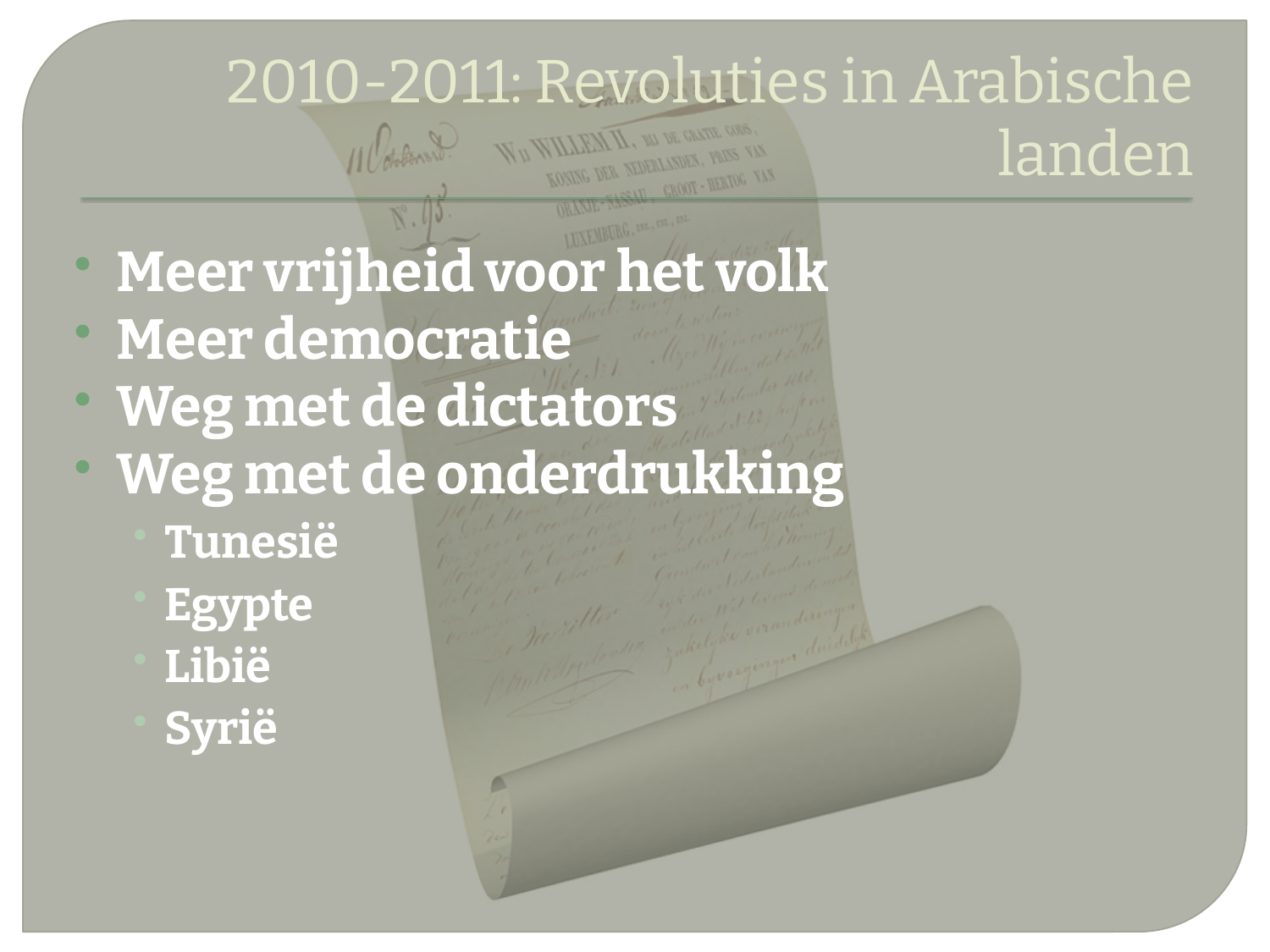

# 2010-2011: Revoluties in Arabische landen
Meer vrijheid voor het volk
Meer democratie
Weg met de dictators
Weg met de onderdrukking
Tunesië
Egypte
Libië
Syrië